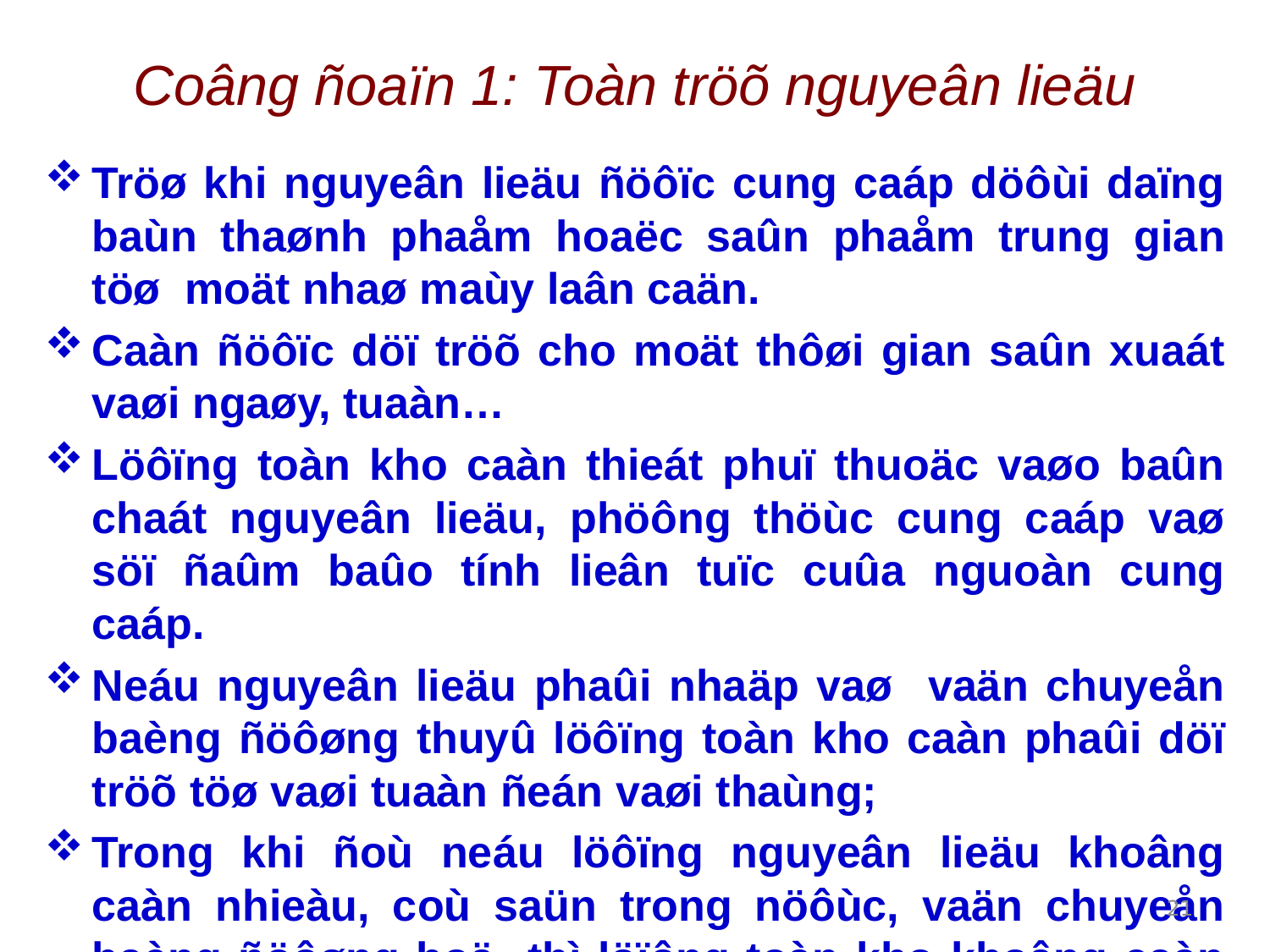

# Coâng ñoaïn 1: Toàn tröõ nguyeân lieäu
Tröø khi nguyeân lieäu ñöôïc cung caáp döôùi daïng baùn thaønh phaåm hoaëc saûn phaåm trung gian töø  moät nhaø maùy laân caän.
Caàn ñöôïc döï tröõ cho moät thôøi gian saûn xuaát vaøi ngaøy, tuaàn…
Löôïng toàn kho caàn thieát phuï thuoäc vaøo baûn chaát nguyeân lieäu, phöông thöùc cung caáp vaø söï ñaûm baûo tính lieân tuïc cuûa nguoàn cung caáp.
Neáu nguyeân lieäu phaûi nhaäp vaø  vaän chuyeån baèng ñöôøng thuyû löôïng toàn kho caàn phaûi döï tröõ töø vaøi tuaàn ñeán vaøi thaùng;
Trong khi ñoù neáu löôïng nguyeân lieäu khoâng caàn nhieàu, coù saün trong nöôùc, vaän chuyeån baèng ñöôøng boä  thì löïông toàn kho khoâng caàn nhieàu.
21